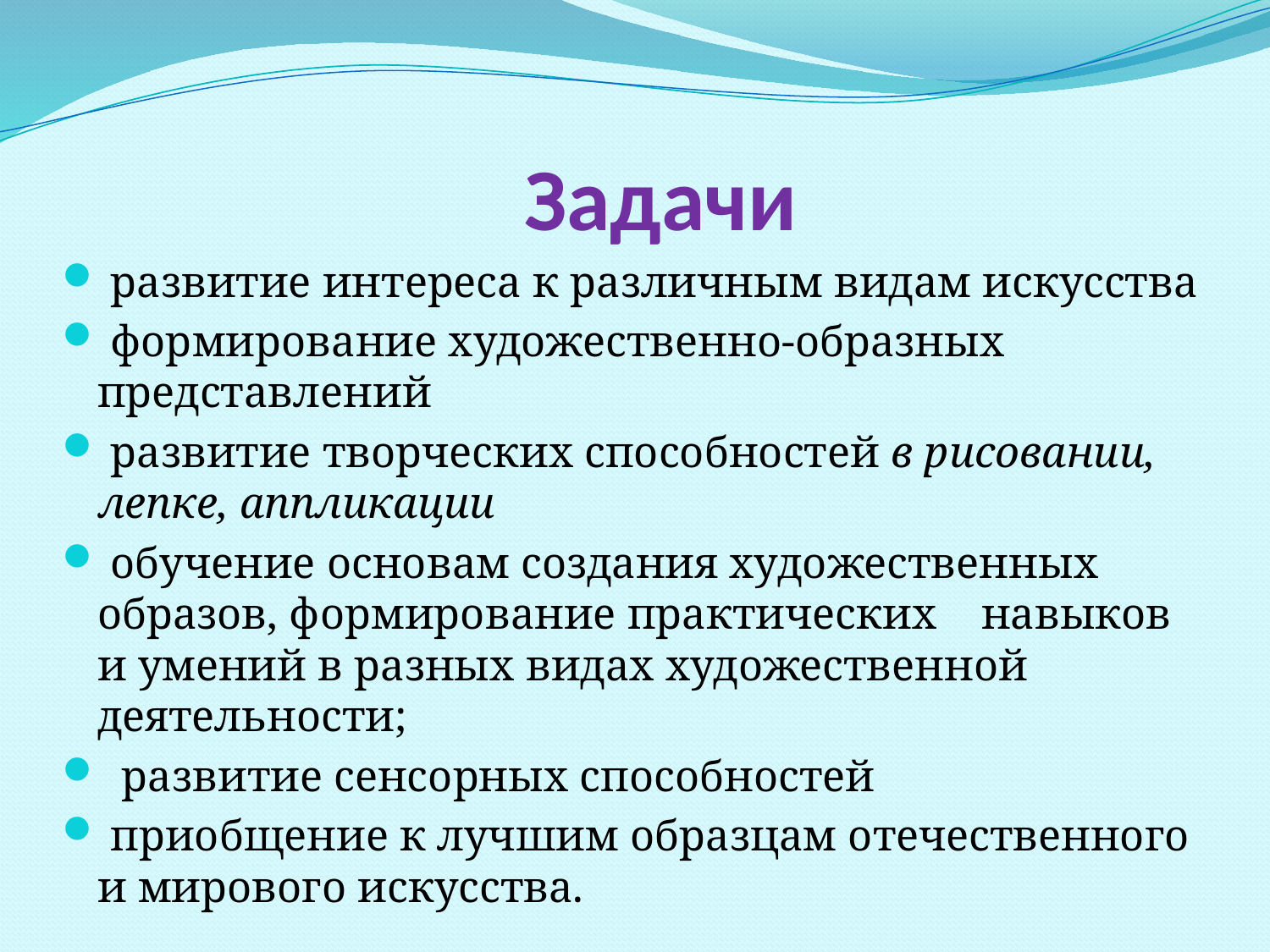

# Задачи

 развитие интереса к различным видам искусства
 формирование художественно-образных    представлений
 развитие творческих способностей в рисовании, лепке, аппликации
 обучение основам создания художественных образов, формирование практических    навыков и умений в разных видах художественной деятельности;
  развитие сенсорных способностей
 приобщение к лучшим образцам отечественного и мирового искусства.